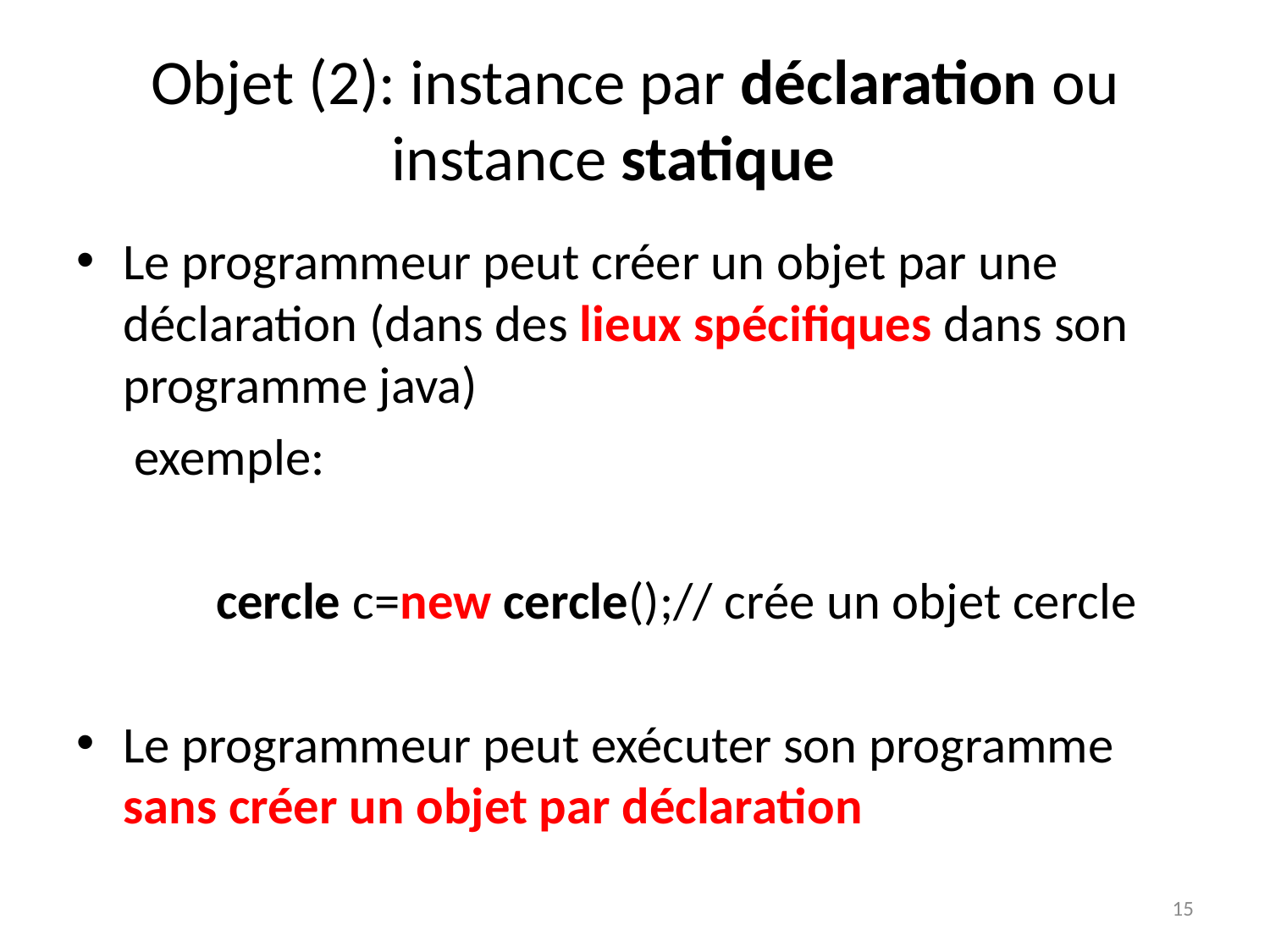

# Objet (2): instance par déclaration ou instance statique
Le programmeur peut créer un objet par une déclaration (dans des lieux spécifiques dans son programme java)
     exemple:

            cercle c=new cercle();// crée un objet cercle

Le programmeur peut exécuter son programme sans créer un objet par déclaration
15